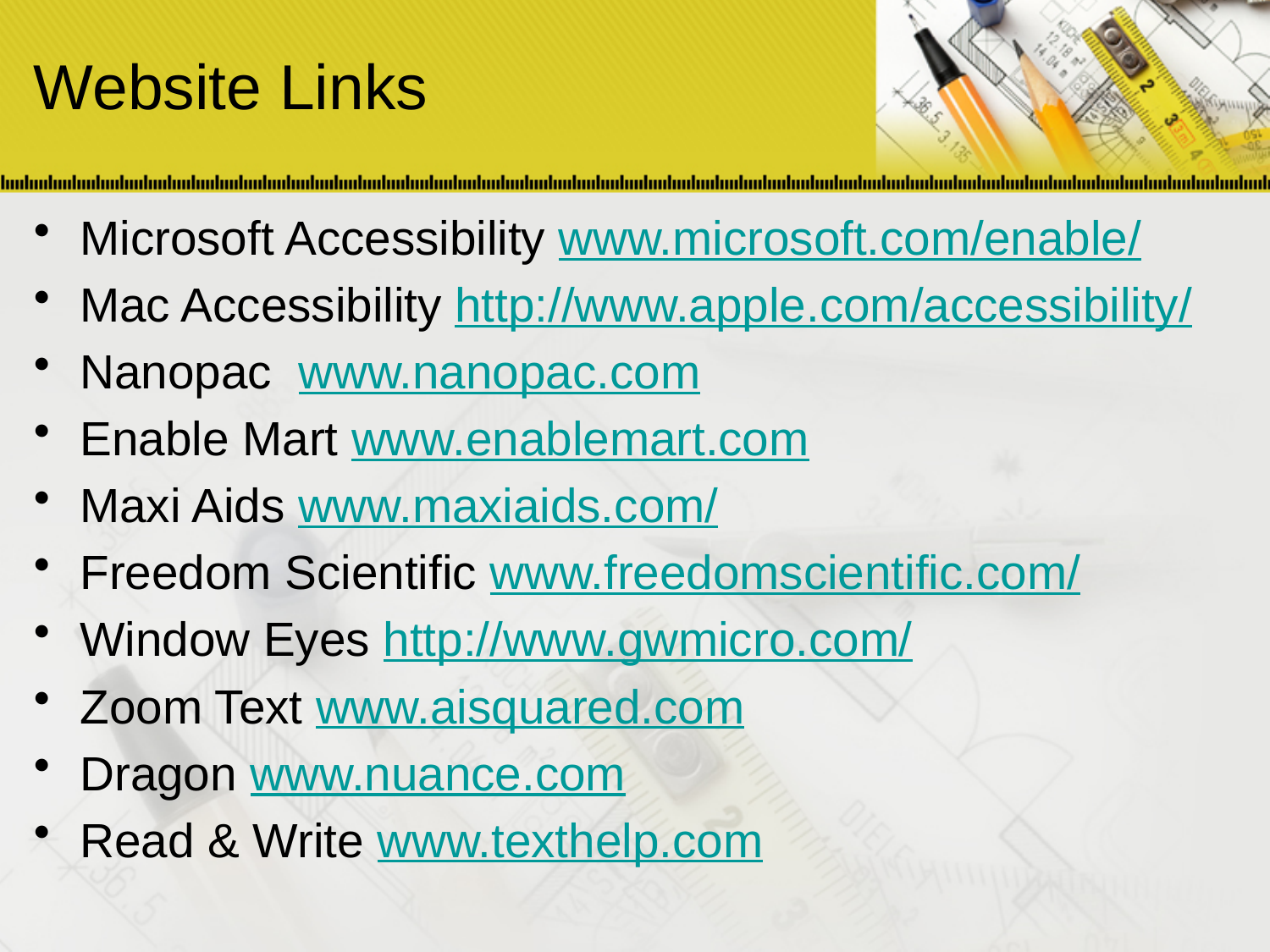

# Website Links
Microsoft Accessibility www.microsoft.com/enable/
Mac Accessibility http://www.apple.com/accessibility/
Nanopac  www.nanopac.com
Enable Mart www.enablemart.com
Maxi Aids www.maxiaids.com/
Freedom Scientific www.freedomscientific.com/
Window Eyes http://www.gwmicro.com/
Zoom Text www.aisquared.com
Dragon www.nuance.com
Read & Write www.texthelp.com